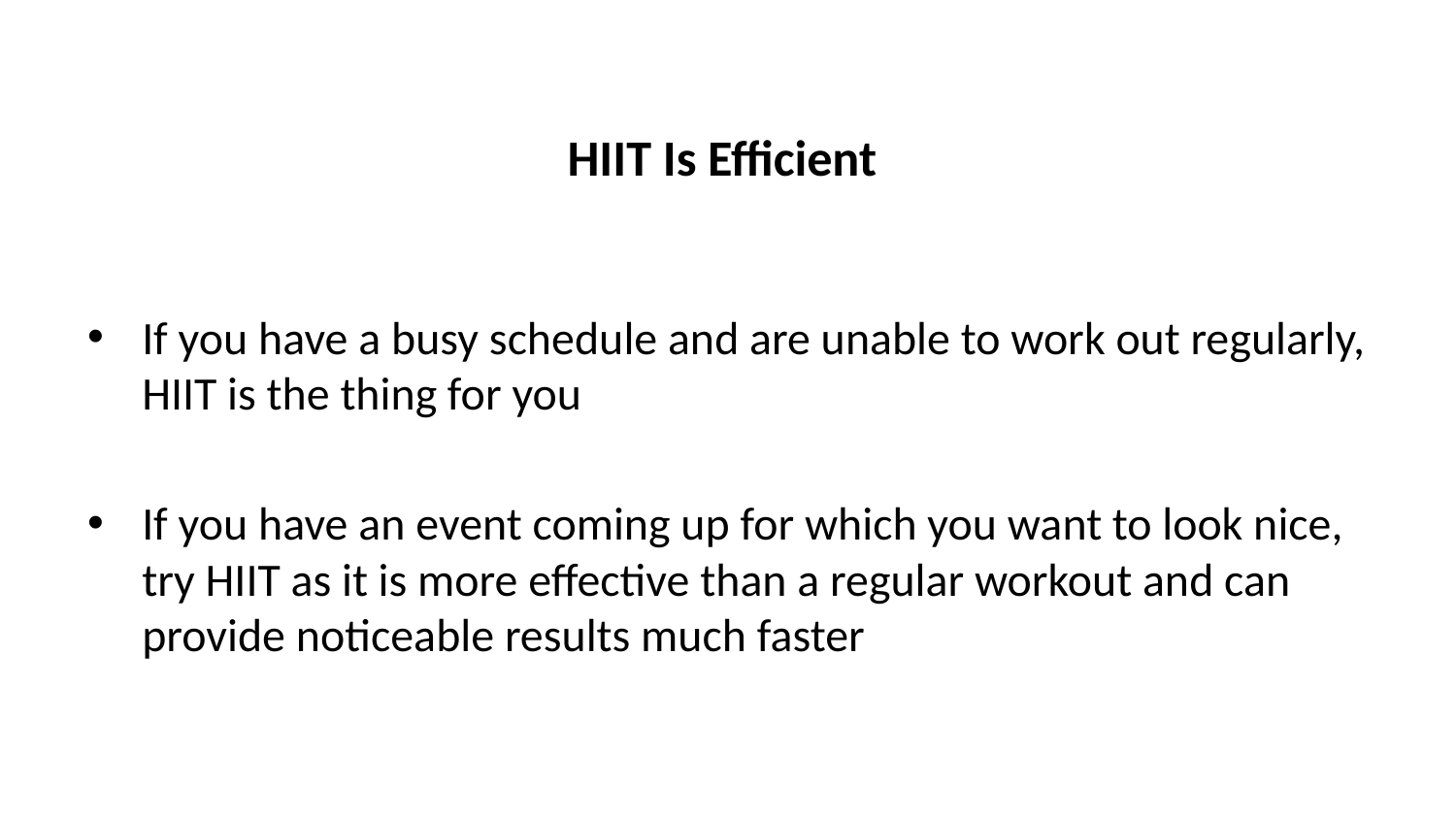

# HIIT Is Efficient
If you have a busy schedule and are unable to work out regularly, HIIT is the thing for you

If you have an event coming up for which you want to look nice, try HIIT as it is more effective than a regular workout and can provide noticeable results much faster